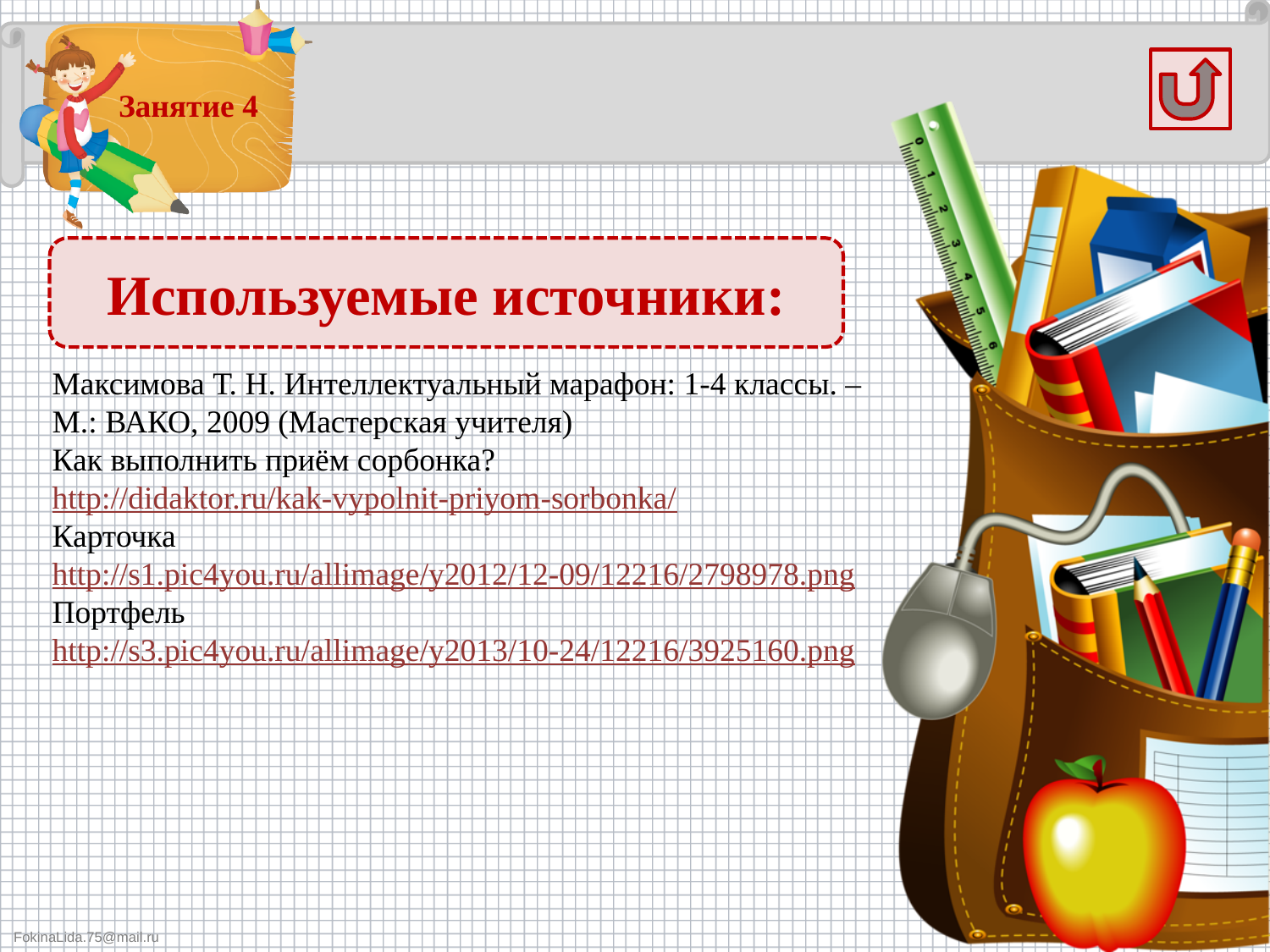

Используемые источники:
Максимова Т. Н. Интеллектуальный марафон: 1-4 классы. – М.: ВАКО, 2009 (Мастерская учителя)
Как выполнить приём сорбонка?
http://didaktor.ru/kak-vypolnit-priyom-sorbonka/
Карточка http://s1.pic4you.ru/allimage/y2012/12-09/12216/2798978.png
Портфель  http://s3.pic4you.ru/allimage/y2013/10-24/12216/3925160.png